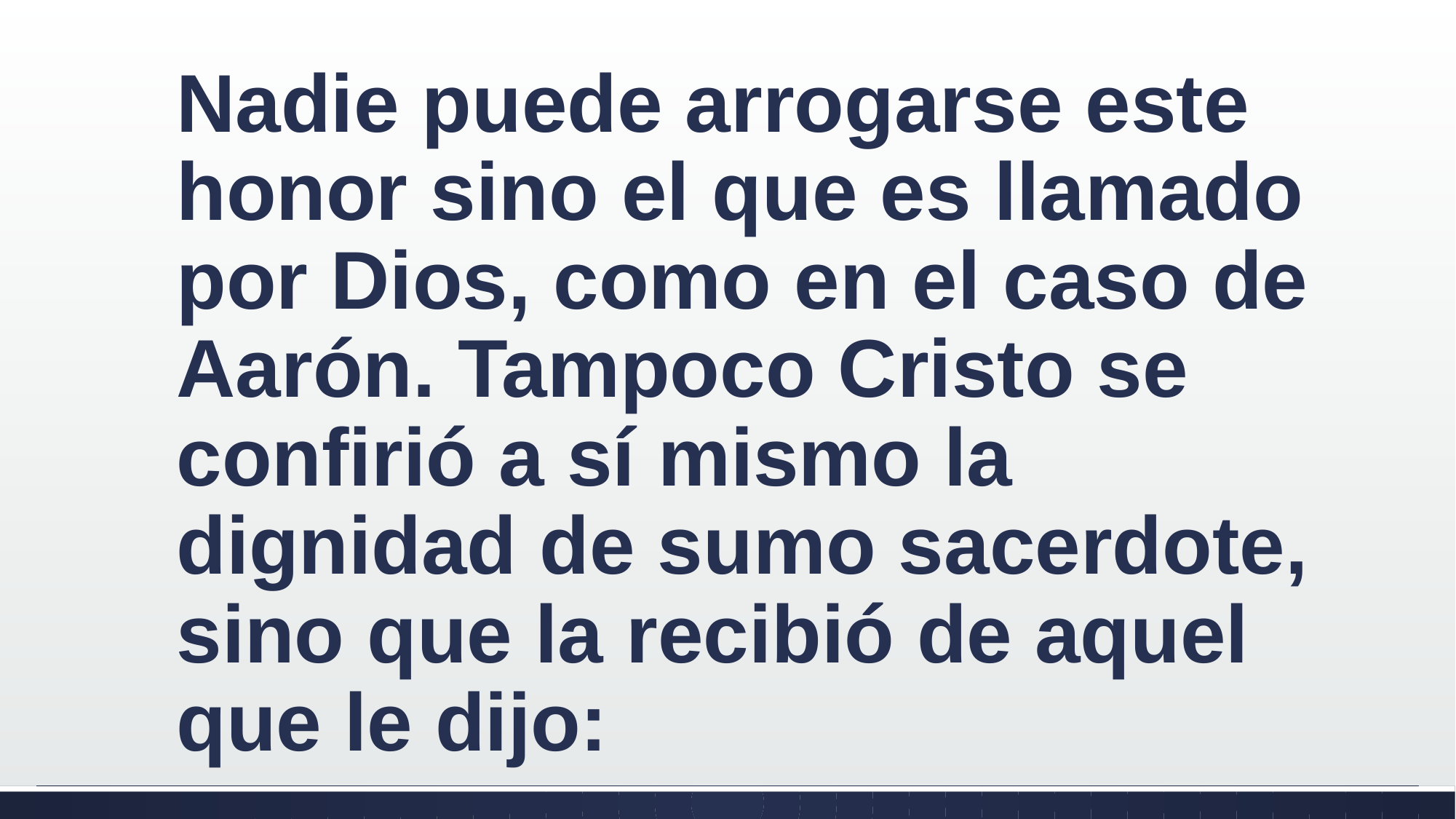

#
Nadie puede arrogarse este honor sino el que es llamado por Dios, como en el caso de Aarón. Tampoco Cristo se confirió a sí mismo la dignidad de sumo sacerdote, sino que la recibió de aquel que le dijo: